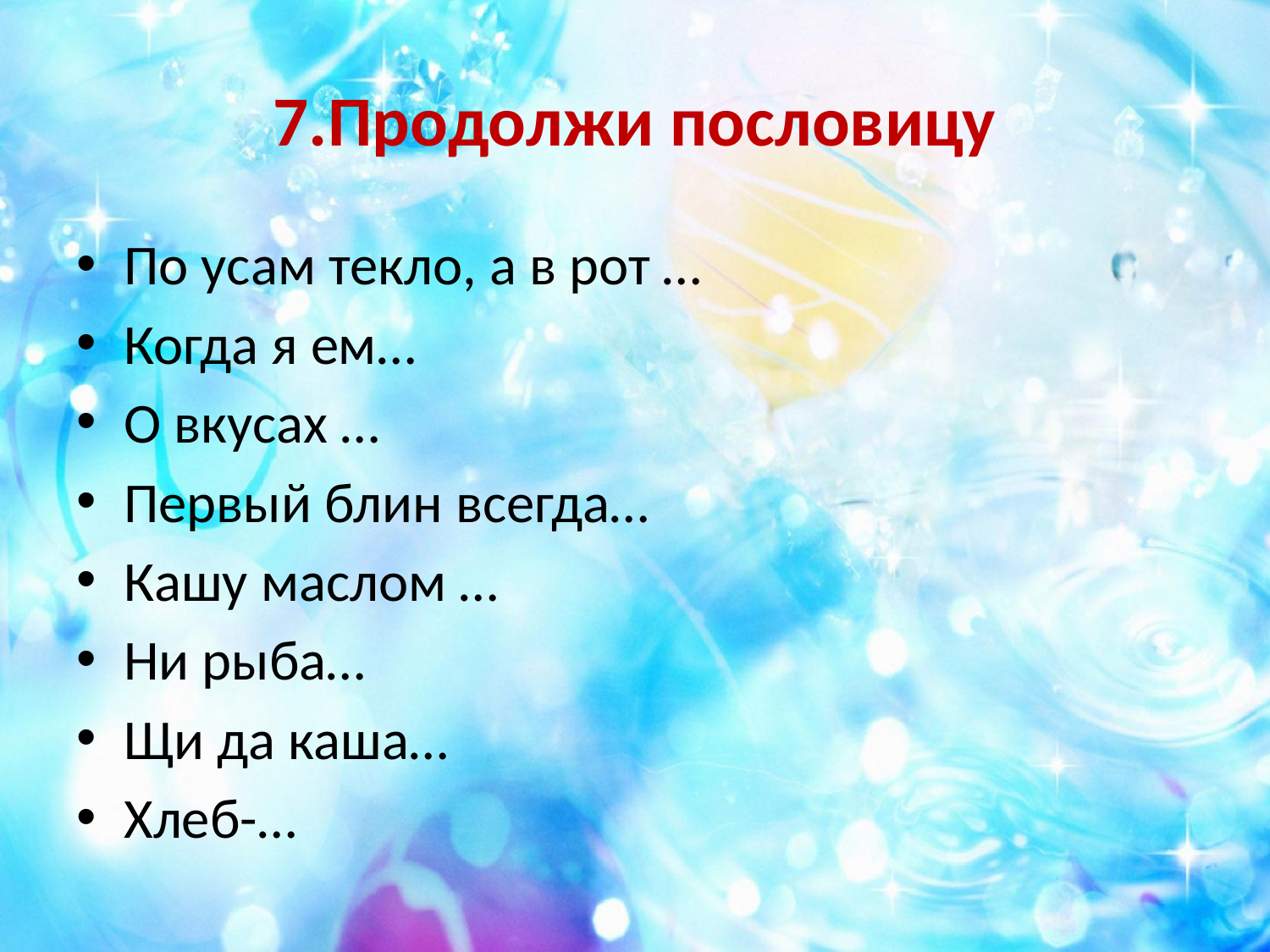

# 7.Продолжи пословицу
По усам текло, а в рот …
Когда я ем…
О вкусах …
Первый блин всегда…
Кашу маслом …
Ни рыба…
Щи да каша…
Хлеб-…